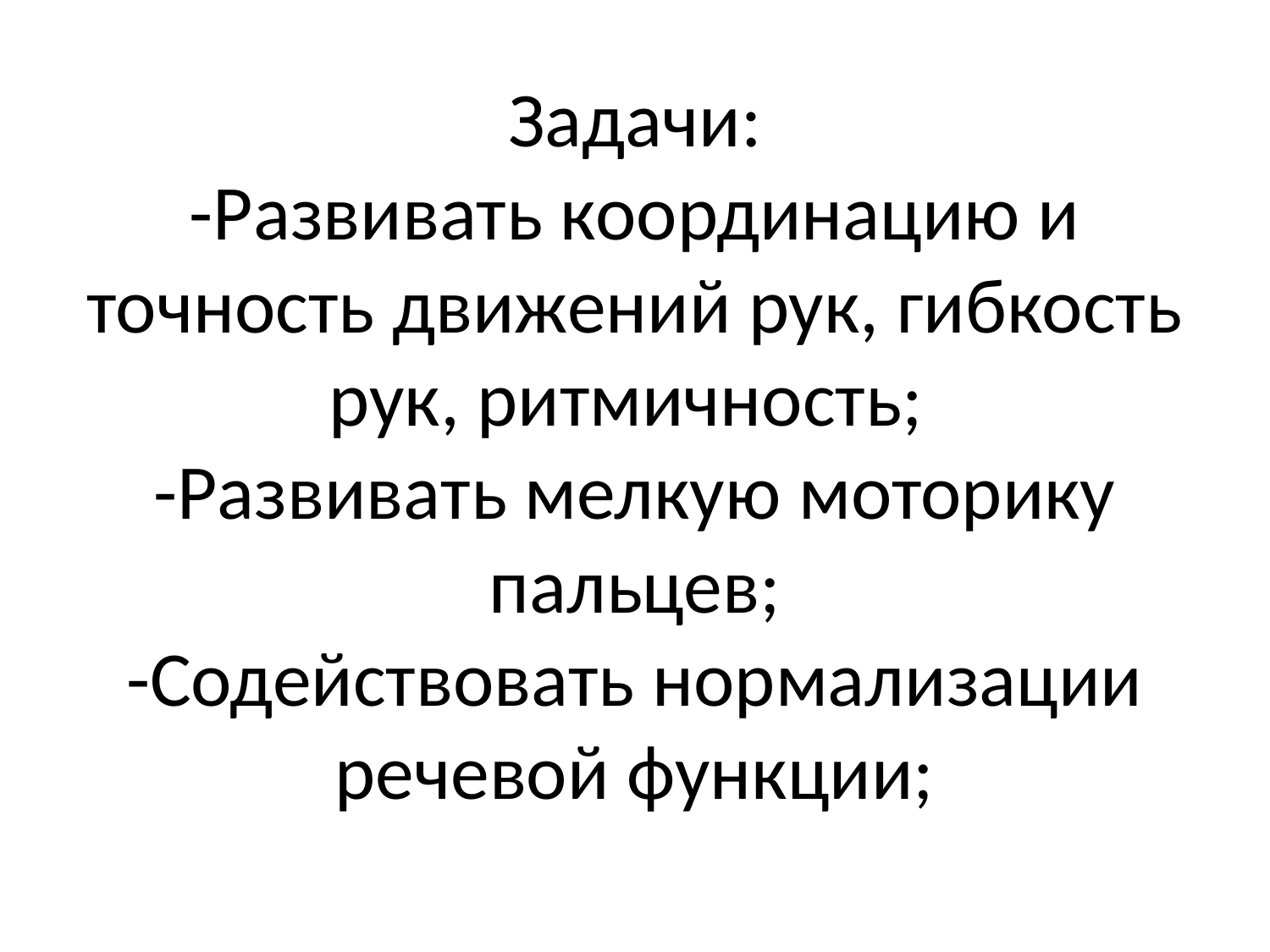

# Задачи: -Развивать координацию и точность движений рук, гибкость рук, ритмичность; -Развивать мелкую моторику пальцев; -Содействовать нормализации речевой функции;